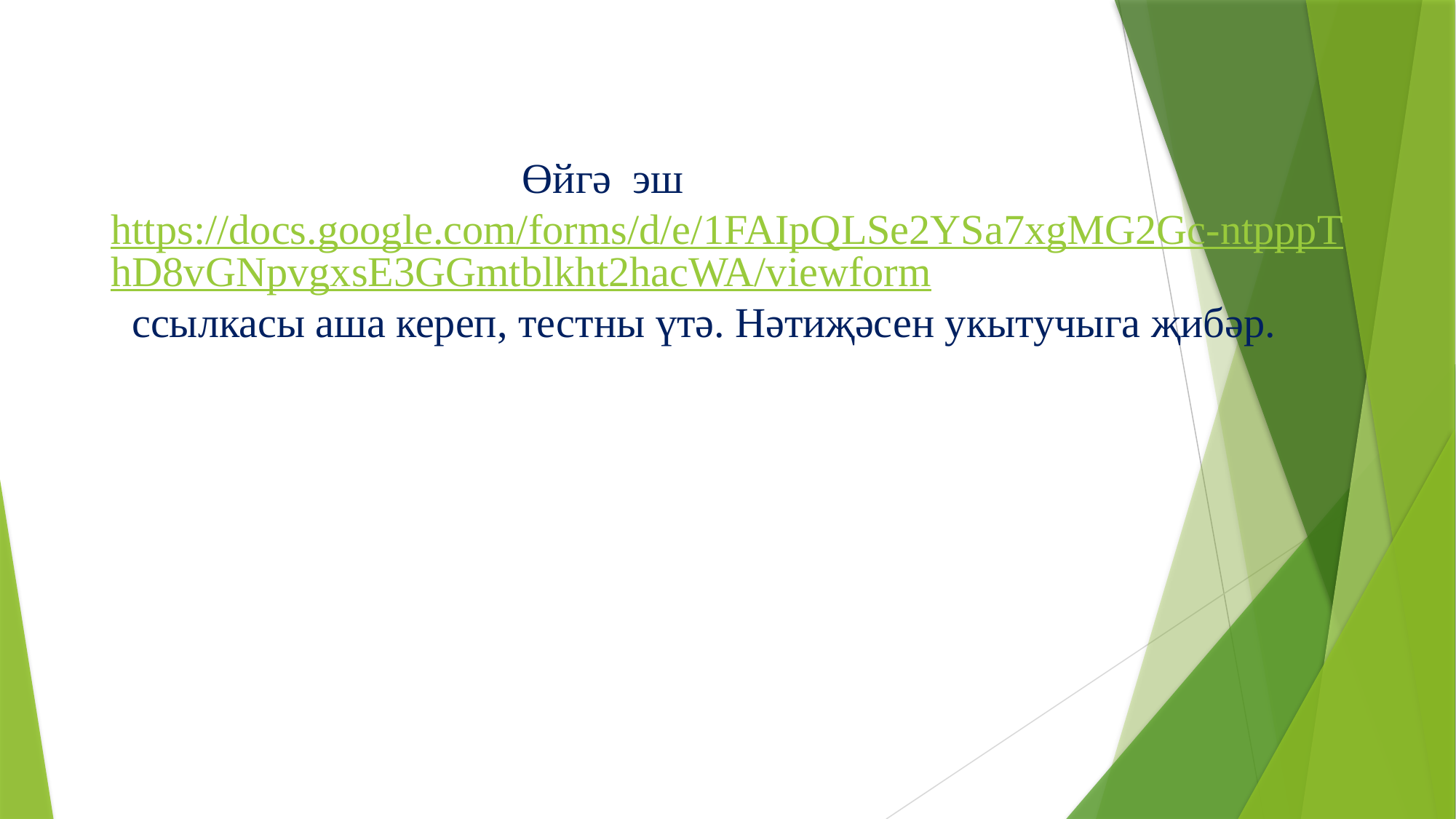

# Өйгә  эш https://docs.google.com/forms/d/e/1FAIpQLSe2YSa7xgMG2Gc-ntpppThD8vGNpvgxsE3GGmtblkht2hacWA/viewform  ссылкасы аша кереп, тестны үтә. Нәтиҗәсен укытучыга җибәр.